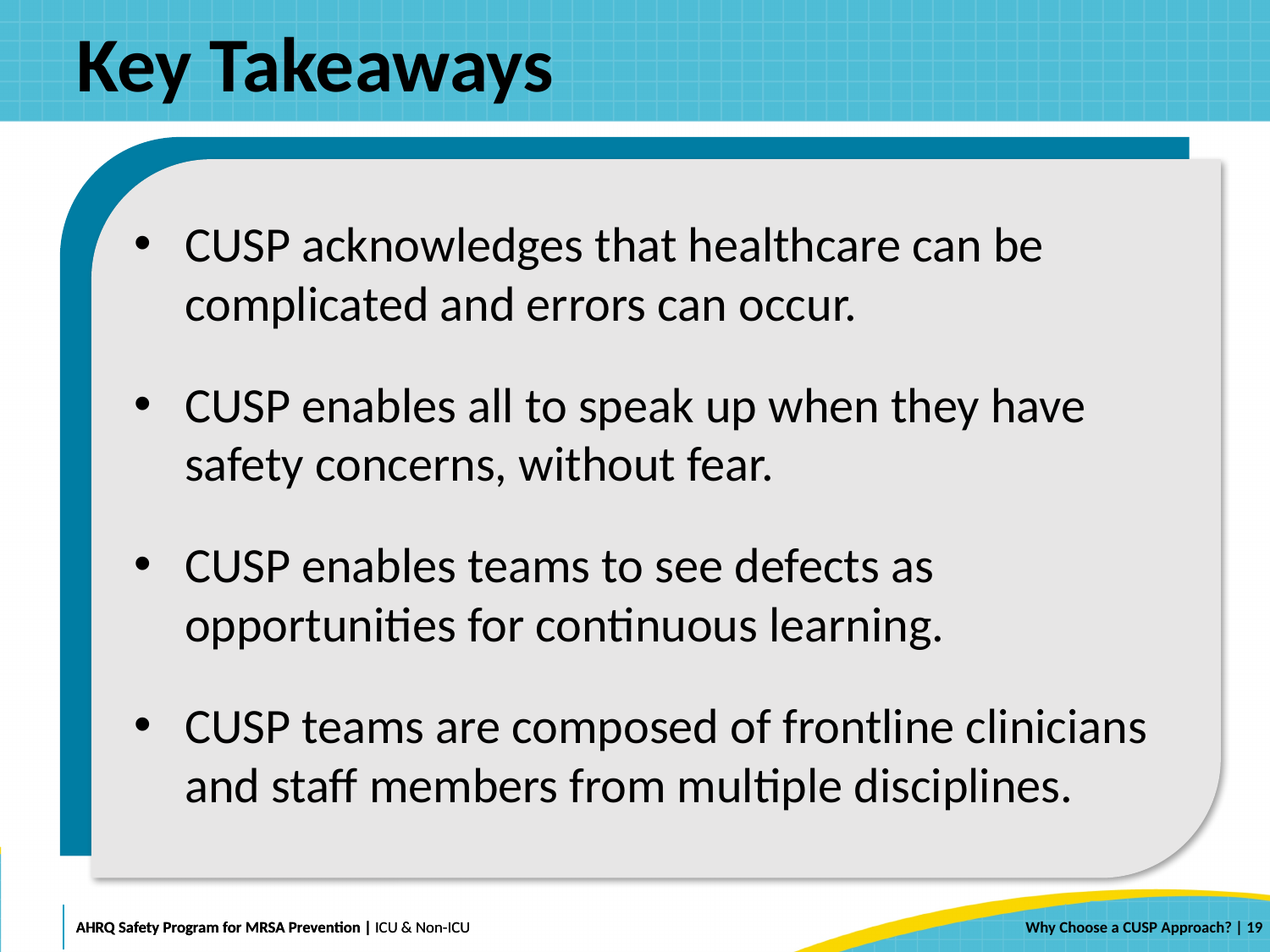

# Key Takeaways
CUSP acknowledges that healthcare can be complicated and errors can occur.
CUSP enables all to speak up when they have safety concerns, without fear.
CUSP enables teams to see defects as opportunities for continuous learning.
CUSP teams are composed of frontline clinicians and staff members from multiple disciplines.
 | 19